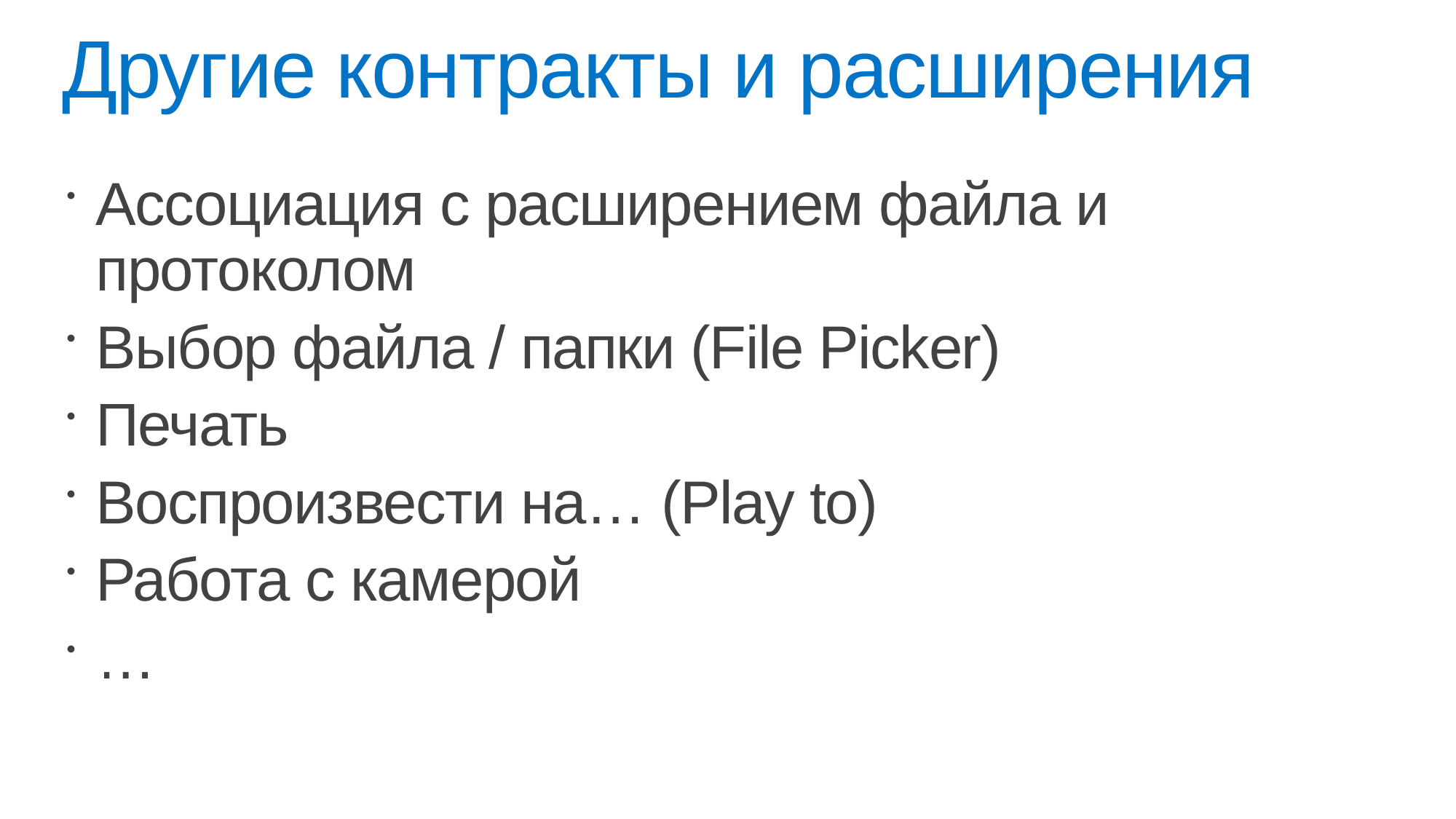

# Другие контракты и расширения
Ассоциация с расширением файла и протоколом
Выбор файла / папки (File Picker)
Печать
Воспроизвести на… (Play to)
Работа с камерой
…